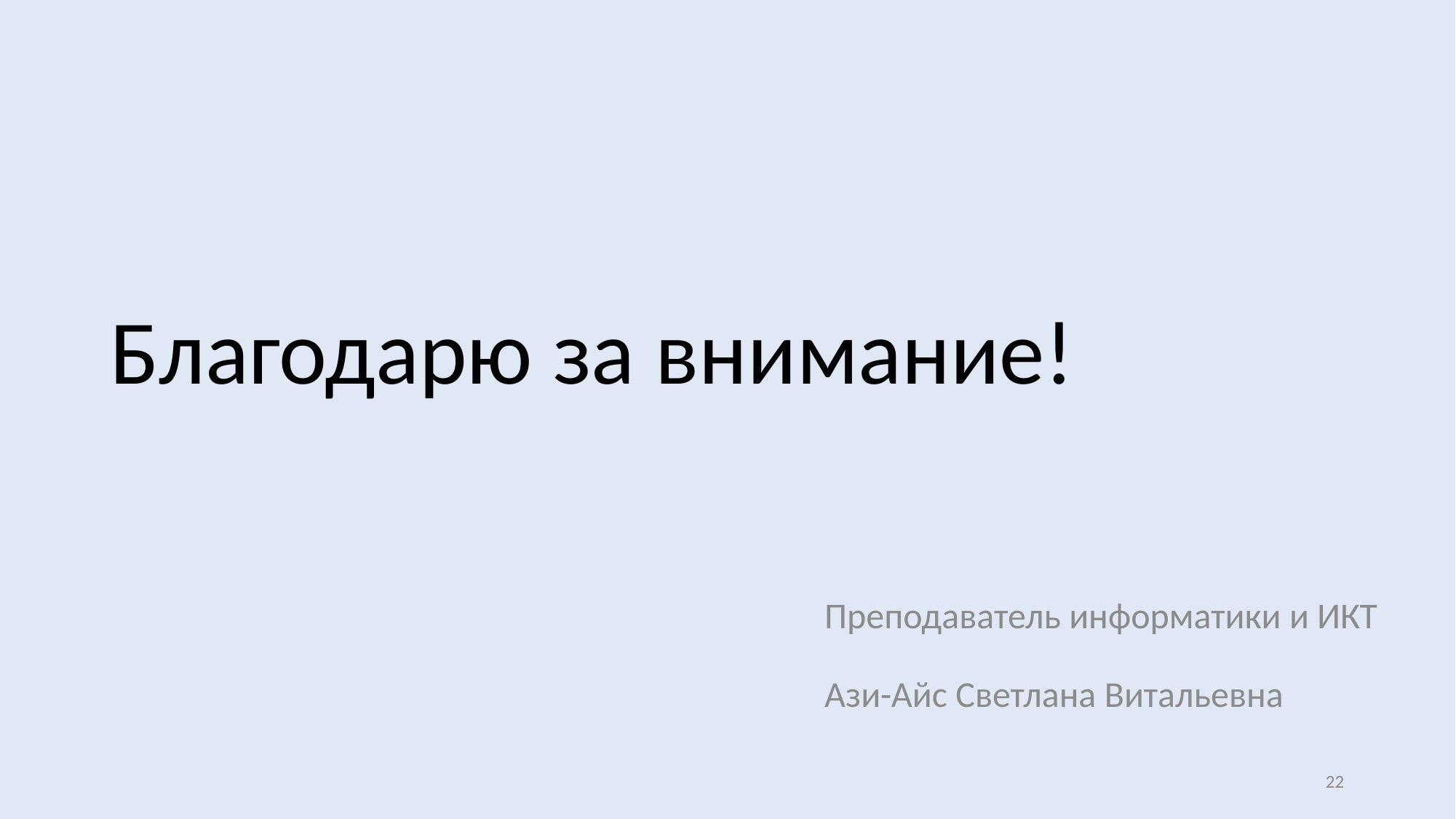

# Благодарю за внимание!
Преподаватель информатики и ИКТ
Ази-Айс Светлана Витальевна
22